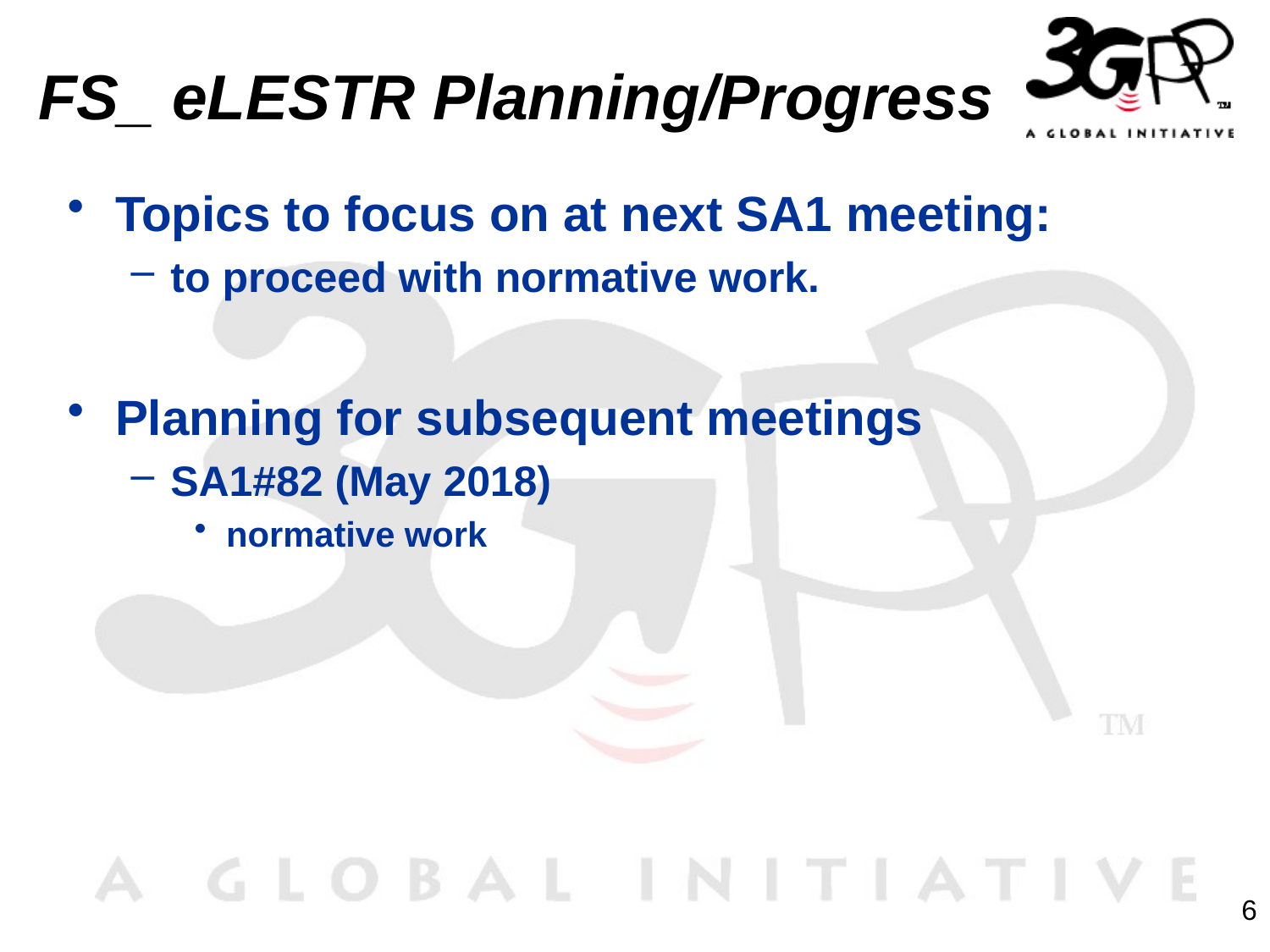

# FS_ eLESTR Planning/Progress
Topics to focus on at next SA1 meeting:
to proceed with normative work.

Planning for subsequent meetings
SA1#82 (May 2018)
normative work
6